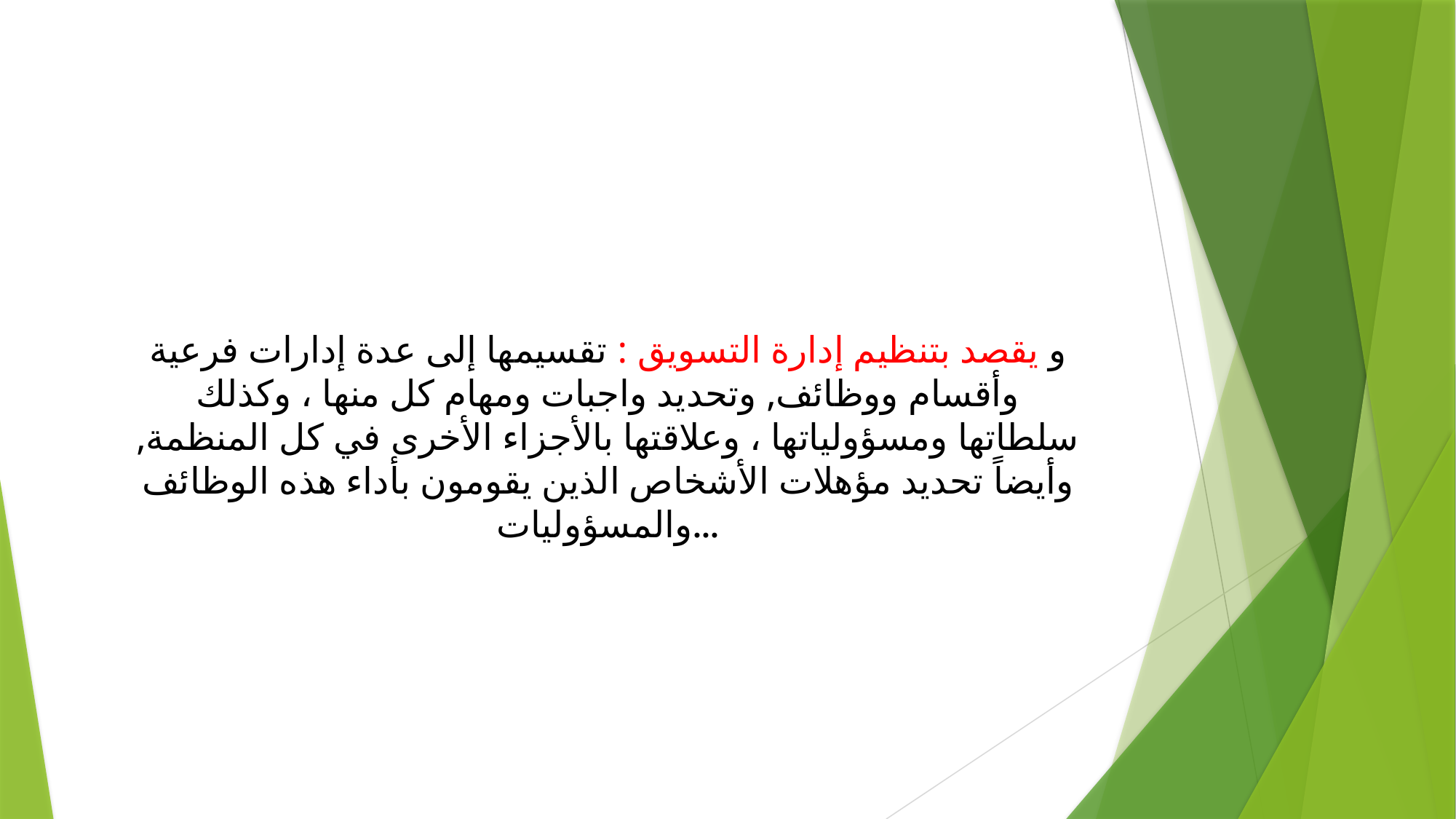

و يقصد بتنظيم إدارة التسويق : تقسيمها إلى عدة إدارات فرعية وأقسام ووظائف, وتحديد واجبات ومهام كل منها ، وكذلك سلطاتها ومسؤولياتها ، وعلاقتها بالأجزاء الأخرى في كل المنظمة, وأيضاً تحديد مؤهلات الأشخاص الذين يقومون بأداء هذه الوظائف والمسؤوليات...